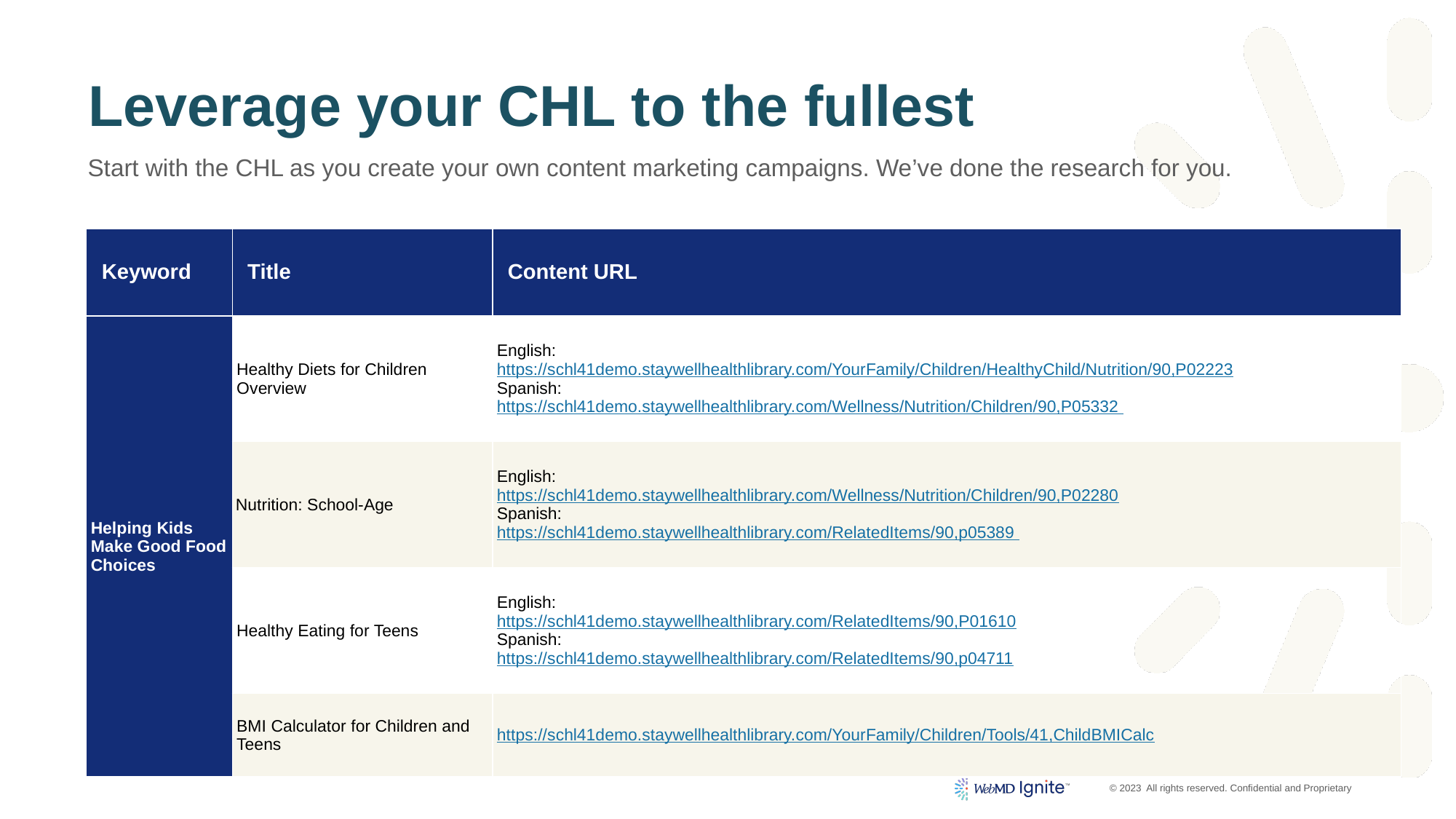

# Leverage your CHL to the fullest
Start with the CHL as you create your own content marketing campaigns. We’ve done the research for you.
| Keyword | Title | Content URL |
| --- | --- | --- |
| Helping Kids Make Good Food Choices | Healthy Diets for Children Overview | English: https://schl41demo.staywellhealthlibrary.com/YourFamily/Children/HealthyChild/Nutrition/90,P02223 Spanish: https://schl41demo.staywellhealthlibrary.com/Wellness/Nutrition/Children/90,P05332 |
|  | Nutrition: School-Age | English: https://schl41demo.staywellhealthlibrary.com/Wellness/Nutrition/Children/90,P02280 Spanish: https://schl41demo.staywellhealthlibrary.com/RelatedItems/90,p05389 |
|  | Healthy Eating for Teens | English: https://schl41demo.staywellhealthlibrary.com/RelatedItems/90,P01610 Spanish: https://schl41demo.staywellhealthlibrary.com/RelatedItems/90,p04711 |
|  | BMI Calculator for Children and Teens | https://schl41demo.staywellhealthlibrary.com/YourFamily/Children/Tools/41,ChildBMICalc |